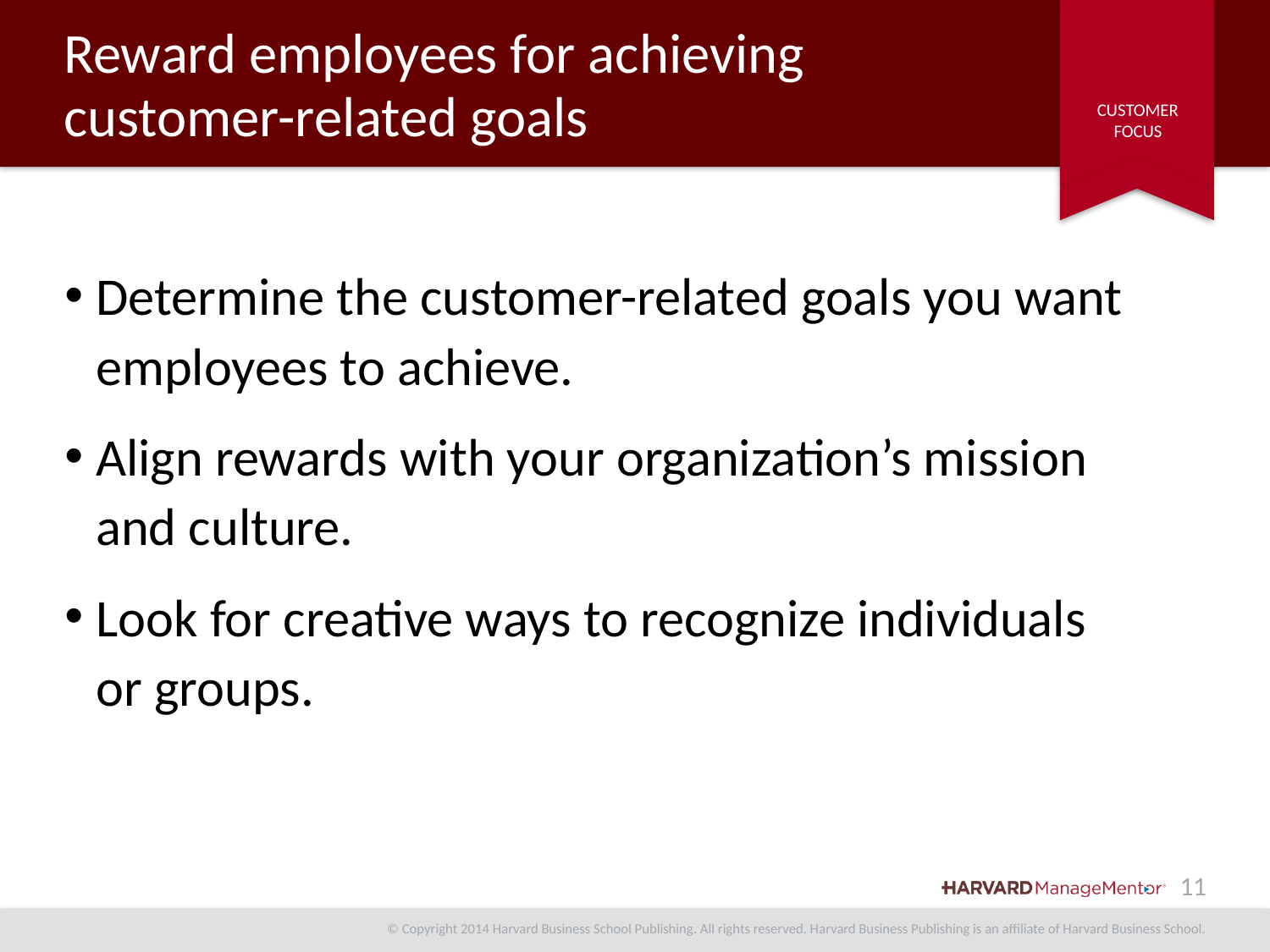

# Reward employees for achieving customer-related goals
Determine the customer-related goals you want employees to achieve.
Align rewards with your organization’s mission and culture.
Look for creative ways to recognize individuals or groups.